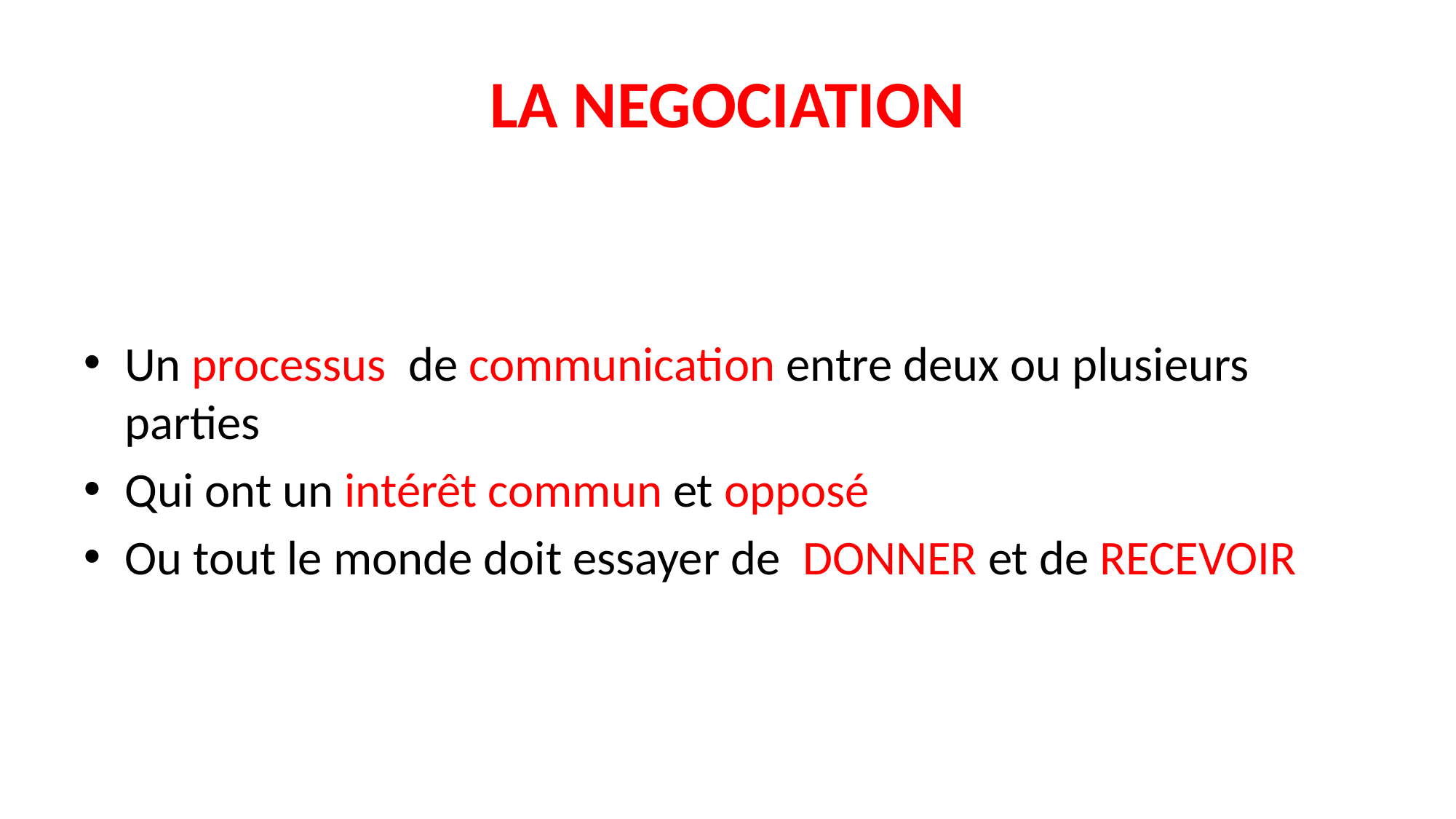

# LA NEGOCIATION

Un processus  de communication entre deux ou plusieurs parties
Qui ont un intérêt commun et opposé
Ou tout le monde doit essayer de  DONNER et de RECEVOIR